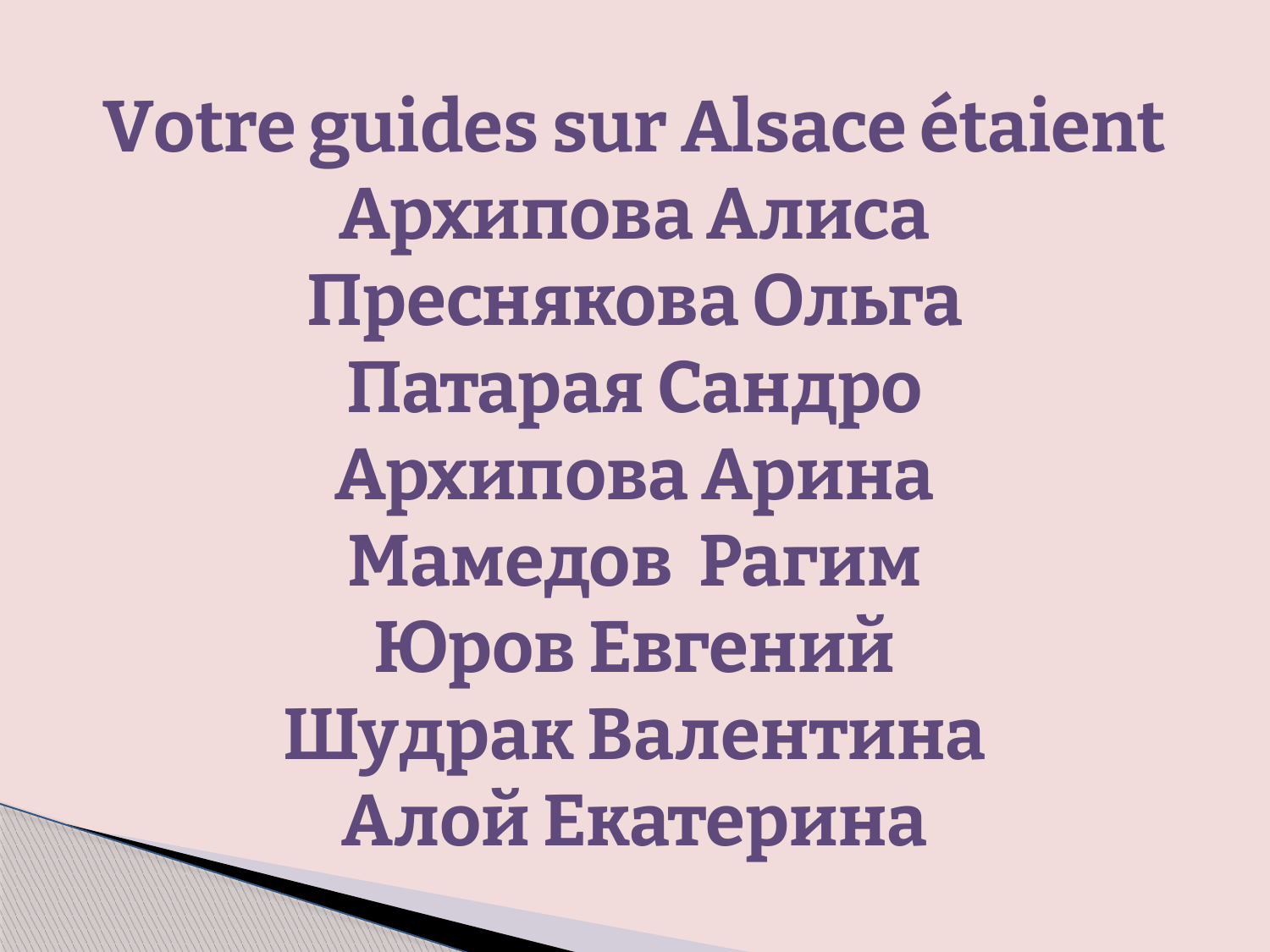

# Votre guides sur Alsace étaient Архипова Алиса Преснякова Ольга Патарая Сандро Архипова Арина Мамедов  Рагим Юров Евгений Шудрак Валентина Алой Екатерина